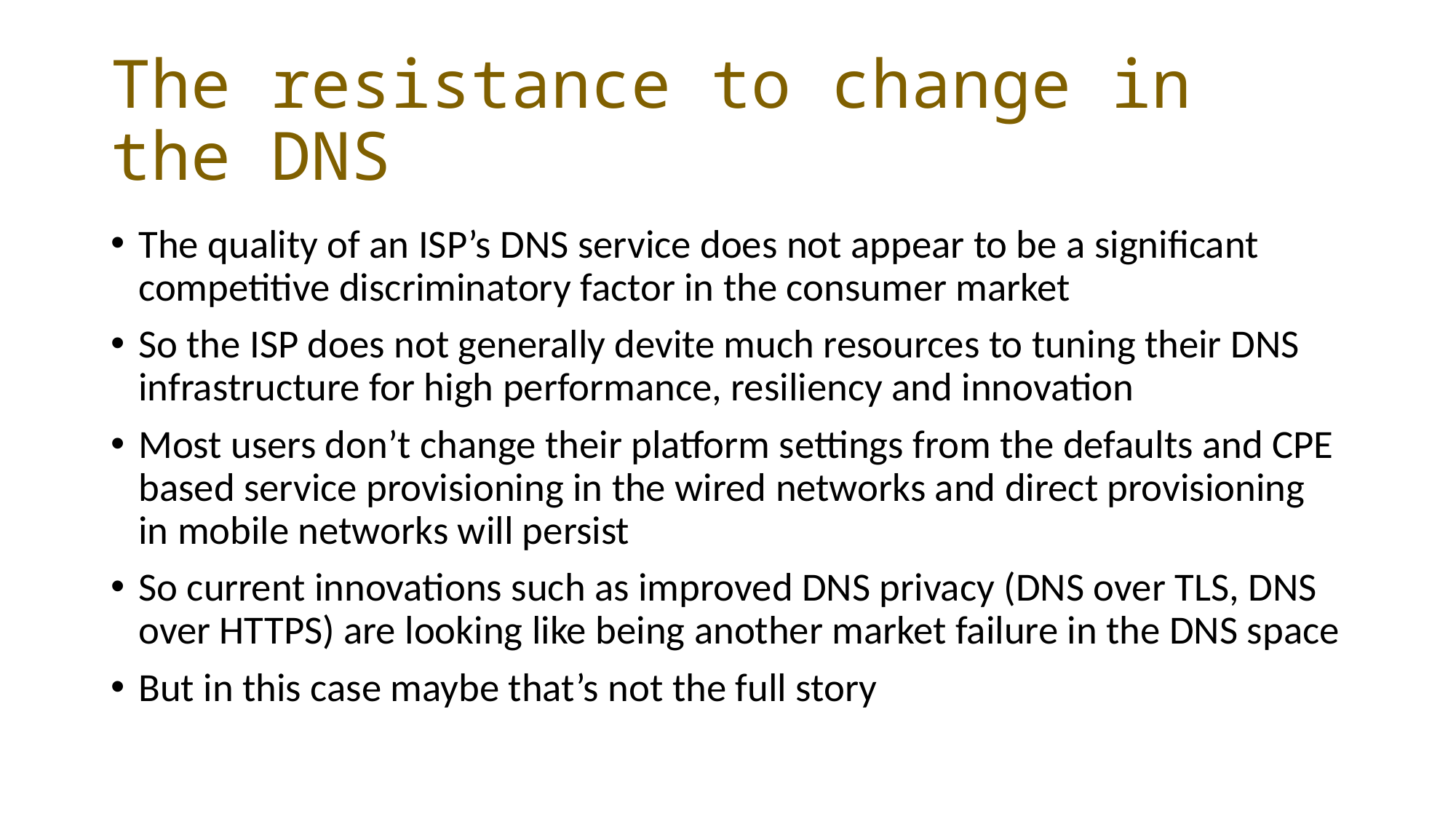

# The resistance to change in the DNS
The quality of an ISP’s DNS service does not appear to be a significant competitive discriminatory factor in the consumer market
So the ISP does not generally devite much resources to tuning their DNS infrastructure for high performance, resiliency and innovation
Most users don’t change their platform settings from the defaults and CPE based service provisioning in the wired networks and direct provisioning in mobile networks will persist
So current innovations such as improved DNS privacy (DNS over TLS, DNS over HTTPS) are looking like being another market failure in the DNS space
But in this case maybe that’s not the full story